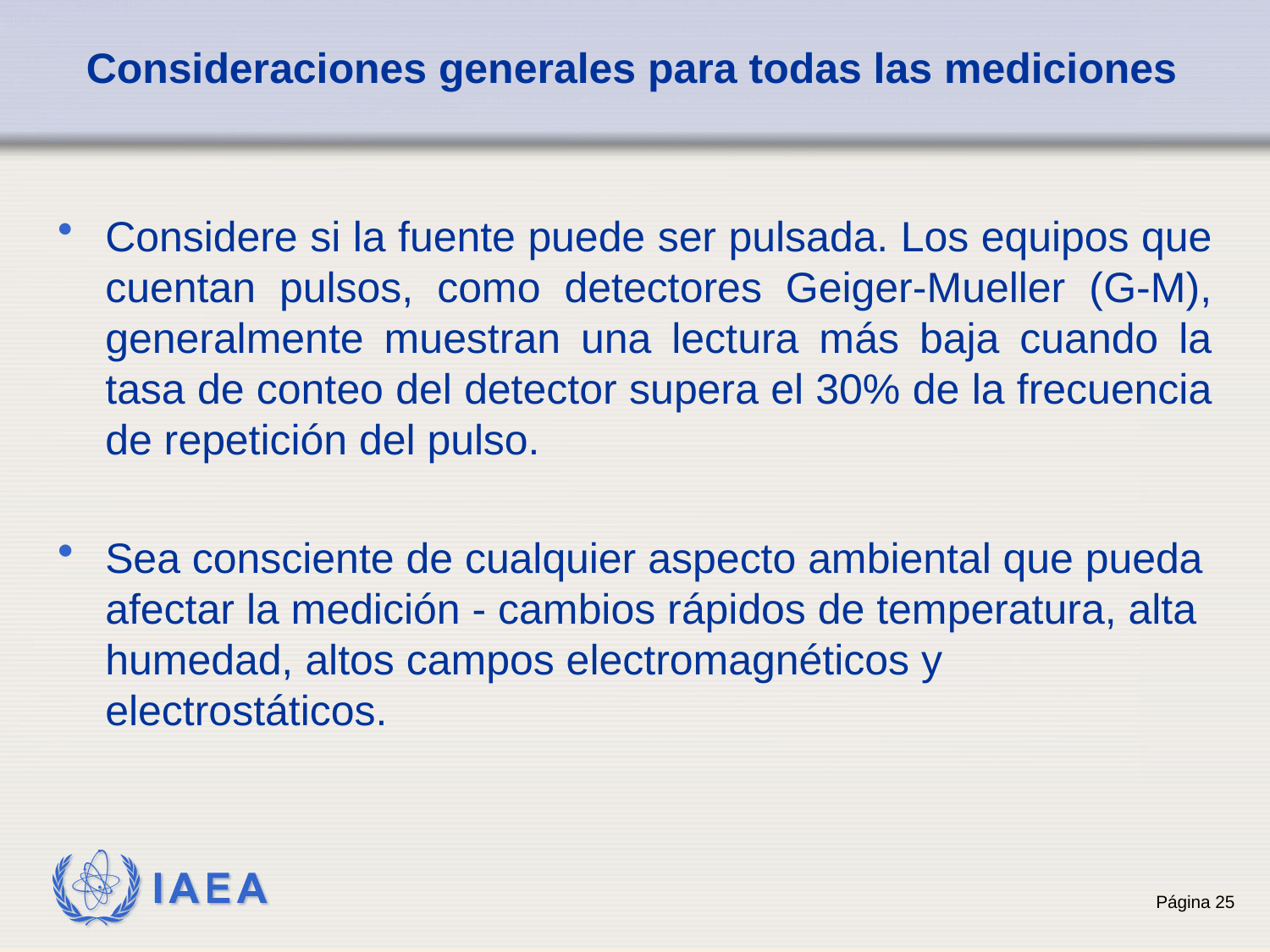

# Consideraciones generales para todas las mediciones
Considere si la fuente puede ser pulsada. Los equipos que cuentan pulsos, como detectores Geiger-Mueller (G-M), generalmente muestran una lectura más baja cuando la tasa de conteo del detector supera el 30% de la frecuencia de repetición del pulso.

Sea consciente de cualquier aspecto ambiental que pueda afectar la medición - cambios rápidos de temperatura, alta humedad, altos campos electromagnéticos y electrostáticos.

25